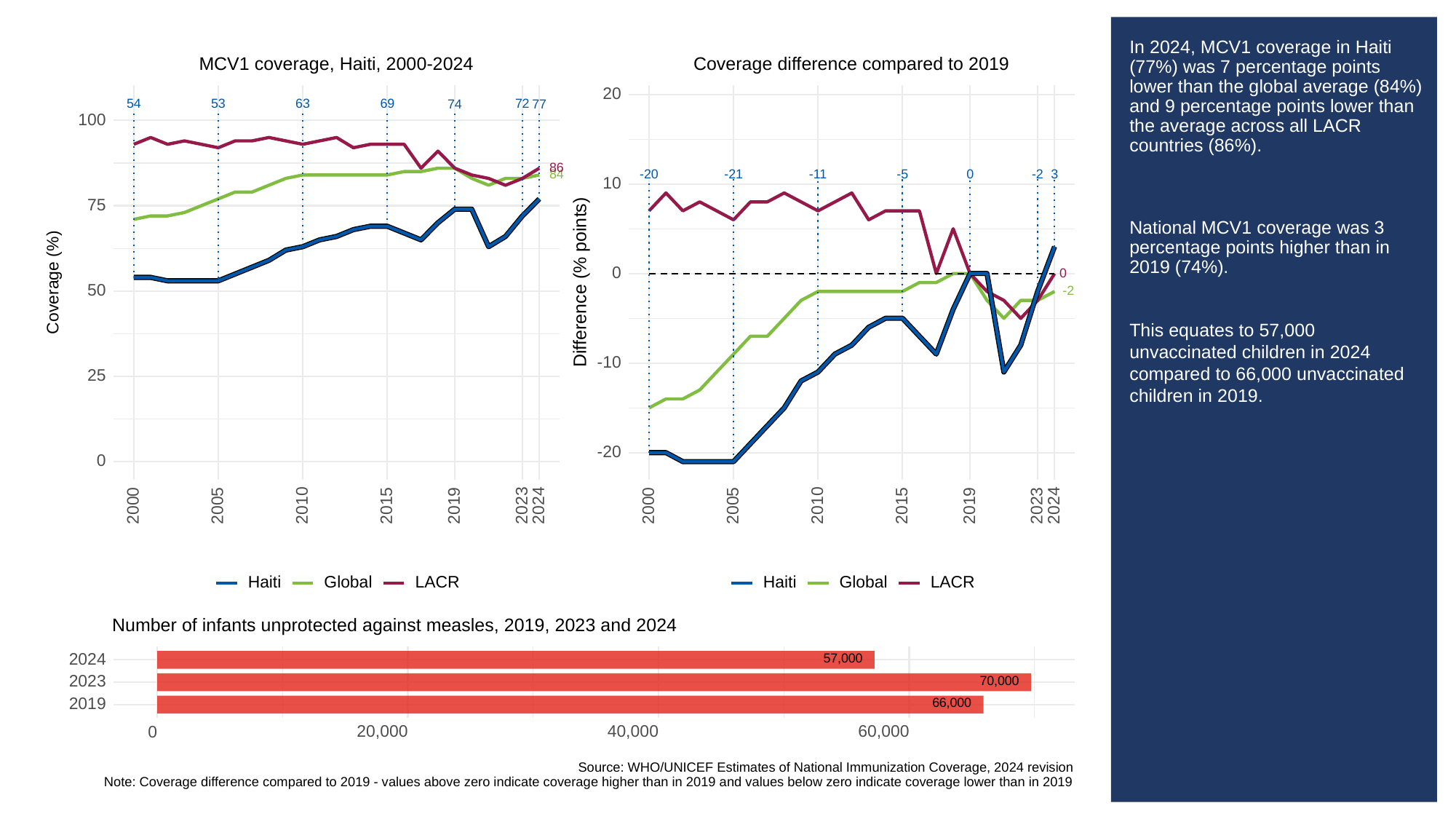

# In 2024, MCV1 coverage in Haiti (77%) was 7 percentage points lower than the global average (84%) and 9 percentage points lower than the average across all LACR countries (86%).

National MCV1 coverage was 3 percentage points higher than in 2019 (74%).

This equates to 57,000 unvaccinated children in 2024 compared to 66,000 unvaccinated children in 2019.

MCV1 coverage, Haiti, 2000-2024
Coverage difference compared to 2019

20

53
63
69
54
72
74
77

100

86

3
84
-20
0
-21
-11
-2
-5
10

75

0
0

Difference (% points)
Coverage (%)
50
-2

-10

25

-20

0

2023
2023
2000
2005
2010
2015
2019
2024
2000
2005
2010
2015
2019
2024
Global
LACR
Global
LACR
Haiti
Haiti

Number of infants unprotected against measles, 2019, 2023 and 2024

57,000
2024

70,000
2023

66,000
2019

20,000
40,000
60,000
0
Source: WHO/UNICEF Estimates of National Immunization Coverage, 2024 revision
Note: Coverage difference compared to 2019 - values above zero indicate coverage higher than in 2019 and values below zero indicate coverage lower than in 2019